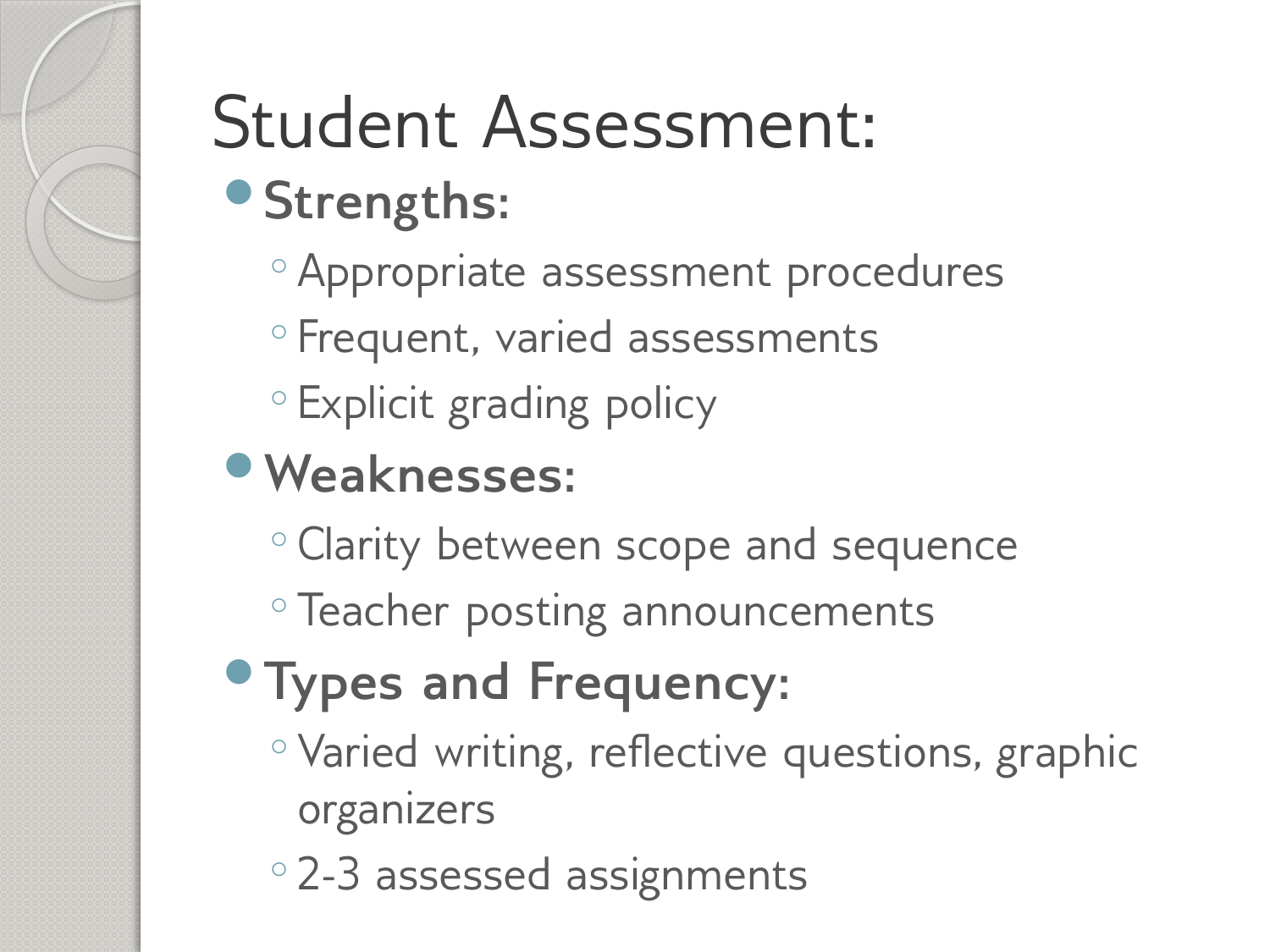

# Student Assessment:
Strengths:
Appropriate assessment procedures
Frequent, varied assessments
Explicit grading policy
Weaknesses:
Clarity between scope and sequence
Teacher posting announcements
Types and Frequency:
Varied writing, reflective questions, graphic organizers
2-3 assessed assignments